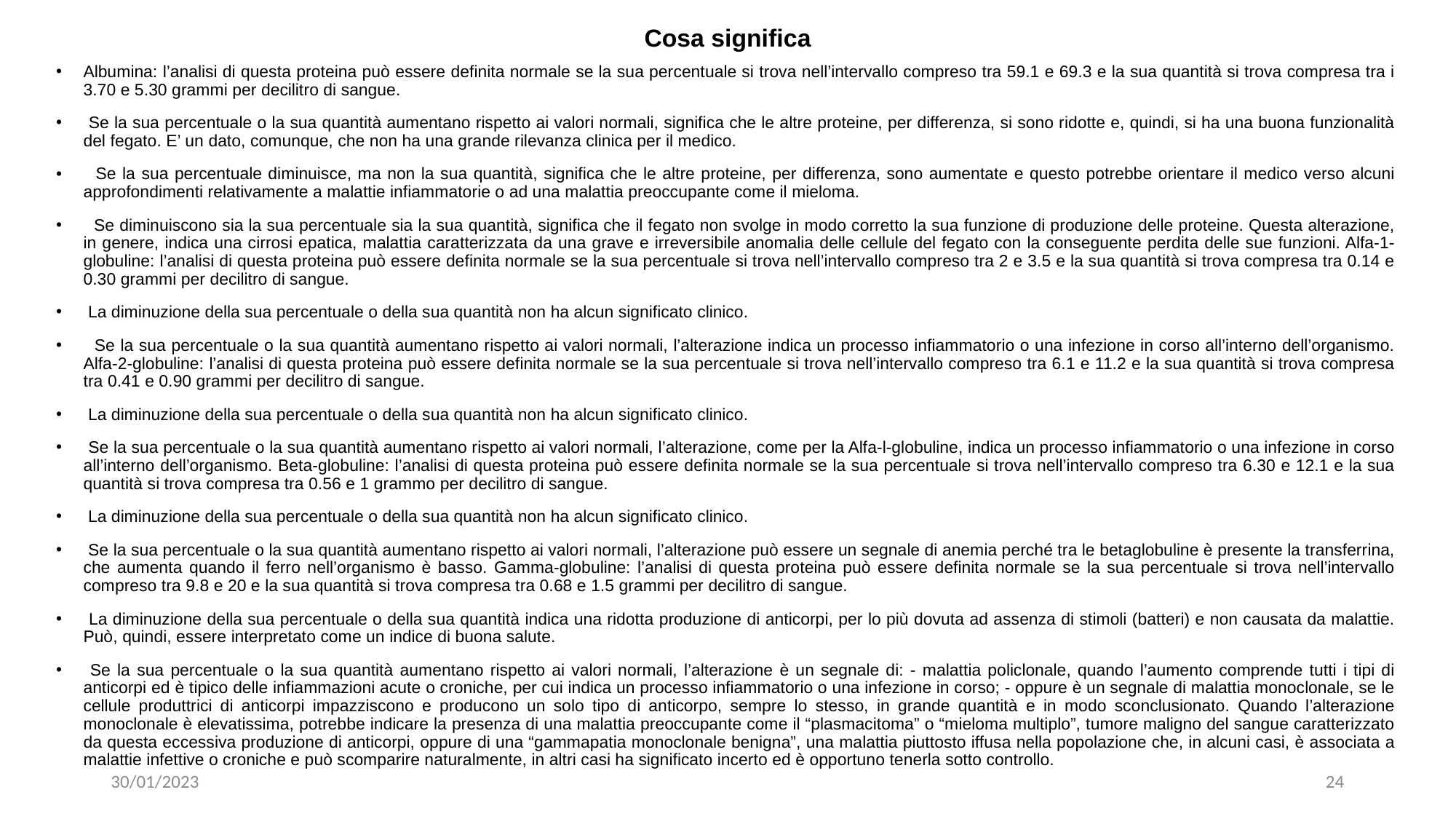

# Cosa significa
Albumina: l’analisi di questa proteina può essere definita normale se la sua percentuale si trova nell’intervallo compreso tra 59.1 e 69.3 e la sua quantità si trova compresa tra i 3.70 e 5.30 grammi per decilitro di sangue.
 Se la sua percentuale o la sua quantità aumentano rispetto ai valori normali, significa che le altre proteine, per differenza, si sono ridotte e, quindi, si ha una buona funzionalità del fegato. E’ un dato, comunque, che non ha una grande rilevanza clinica per il medico.
  Se la sua percentuale diminuisce, ma non la sua quantità, significa che le altre proteine, per differenza, sono aumentate e questo potrebbe orientare il medico verso alcuni approfondimenti relativamente a malattie infiammatorie o ad una malattia preoccupante come il mieloma.
  Se diminuiscono sia la sua percentuale sia la sua quantità, significa che il fegato non svolge in modo corretto la sua funzione di produzione delle proteine. Questa alterazione, in genere, indica una cirrosi epatica, malattia caratterizzata da una grave e irreversibile anomalia delle cellule del fegato con la conseguente perdita delle sue funzioni. Alfa-1-globuline: l’analisi di questa proteina può essere definita normale se la sua percentuale si trova nell’intervallo compreso tra 2 e 3.5 e la sua quantità si trova compresa tra 0.14 e 0.30 grammi per decilitro di sangue.
 La diminuzione della sua percentuale o della sua quantità non ha alcun significato clinico.
  Se la sua percentuale o la sua quantità aumentano rispetto ai valori normali, l’alterazione indica un processo infiammatorio o una infezione in corso all’interno dell’organismo. Alfa-2-globuline: l’analisi di questa proteina può essere definita normale se la sua percentuale si trova nell’intervallo compreso tra 6.1 e 11.2 e la sua quantità si trova compresa tra 0.41 e 0.90 grammi per decilitro di sangue.
 La diminuzione della sua percentuale o della sua quantità non ha alcun significato clinico.
 Se la sua percentuale o la sua quantità aumentano rispetto ai valori normali, l’alterazione, come per la Alfa-l-globuline, indica un processo infiammatorio o una infezione in corso all’interno dell’organismo. Beta-globuline: l’analisi di questa proteina può essere definita normale se la sua percentuale si trova nell’intervallo compreso tra 6.30 e 12.1 e la sua quantità si trova compresa tra 0.56 e 1 grammo per decilitro di sangue.
 La diminuzione della sua percentuale o della sua quantità non ha alcun significato clinico.
 Se la sua percentuale o la sua quantità aumentano rispetto ai valori normali, l’alterazione può essere un segnale di anemia perché tra le betaglobuline è presente la transferrina, che aumenta quando il ferro nell’organismo è basso. Gamma-globuline: l’analisi di questa proteina può essere definita normale se la sua percentuale si trova nell’intervallo compreso tra 9.8 e 20 e la sua quantità si trova compresa tra 0.68 e 1.5 grammi per decilitro di sangue.
 La diminuzione della sua percentuale o della sua quantità indica una ridotta produzione di anticorpi, per lo più dovuta ad assenza di stimoli (batteri) e non causata da malattie. Può, quindi, essere interpretato come un indice di buona salute.
 Se la sua percentuale o la sua quantità aumentano rispetto ai valori normali, l’alterazione è un segnale di: - malattia policlonale, quando l’aumento comprende tutti i tipi di anticorpi ed è tipico delle infiammazioni acute o croniche, per cui indica un processo infiammatorio o una infezione in corso; - oppure è un segnale di malattia monoclonale, se le cellule produttrici di anticorpi impazziscono e producono un solo tipo di anticorpo, sempre lo stesso, in grande quantità e in modo sconclusionato. Quando l’alterazione monoclonale è elevatissima, potrebbe indicare la presenza di una malattia preoccupante come il “plasmacitoma” o “mieloma multiplo”, tumore maligno del sangue caratterizzato da questa eccessiva produzione di anticorpi, oppure di una “gammapatia monoclonale benigna”, una malattia piuttosto iffusa nella popolazione che, in alcuni casi, è associata a malattie infettive o croniche e può scomparire naturalmente, in altri casi ha significato incerto ed è opportuno tenerla sotto controllo.
30/01/2023

24